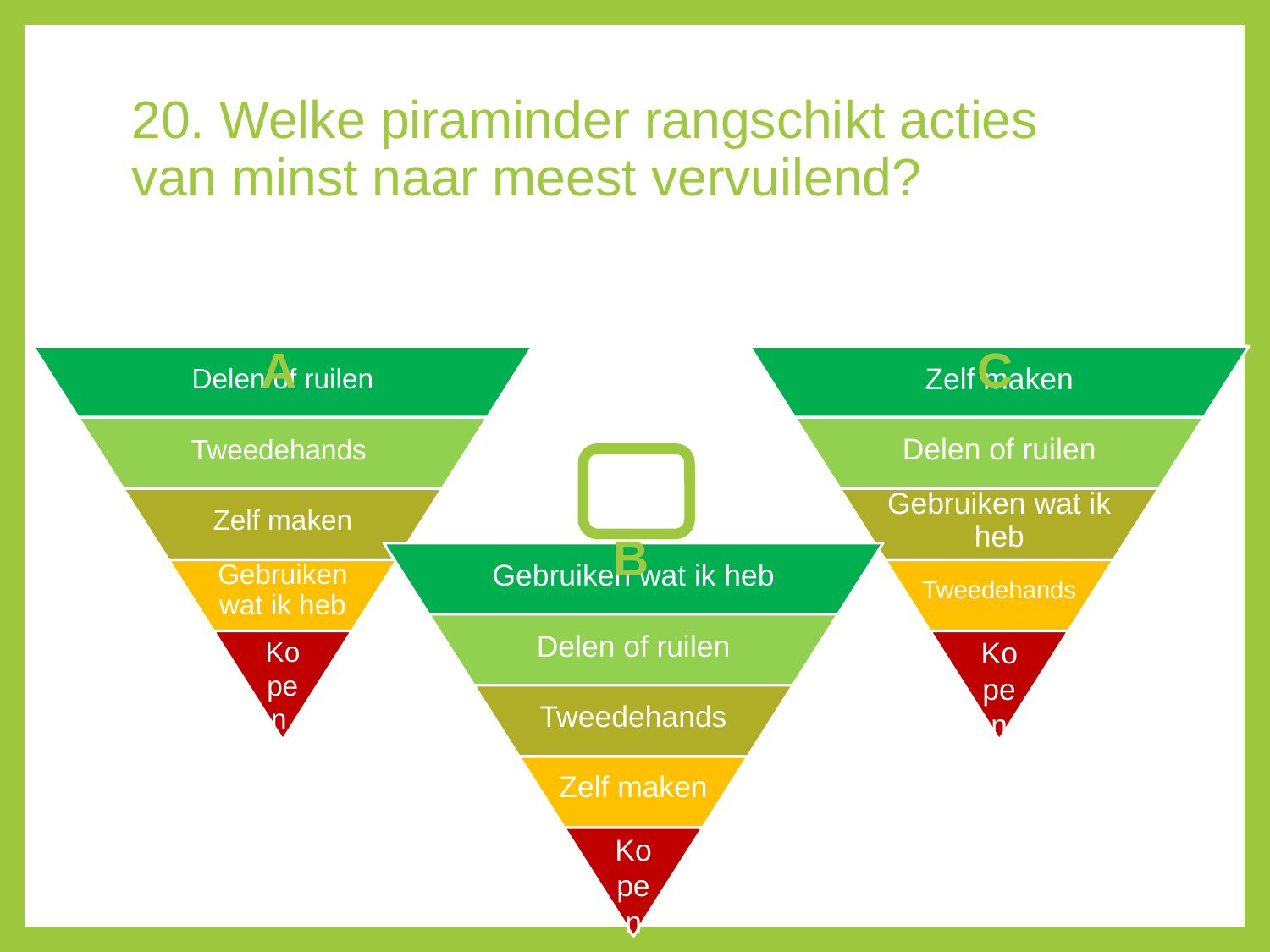

# 20. Welke piraminder rangschikt acties van minst naar meest vervuilend?
 A
 C
Delen of ruilen
Tweedehands
Zelf maken
Gebruiken wat ik heb
Kopen
Zelf maken
Delen of ruilen
Gebruiken wat ik heb
Tweedehands
Kopen

 B
Gebruiken wat ik heb
Delen of ruilen
Tweedehands
Zelf maken
Kopen